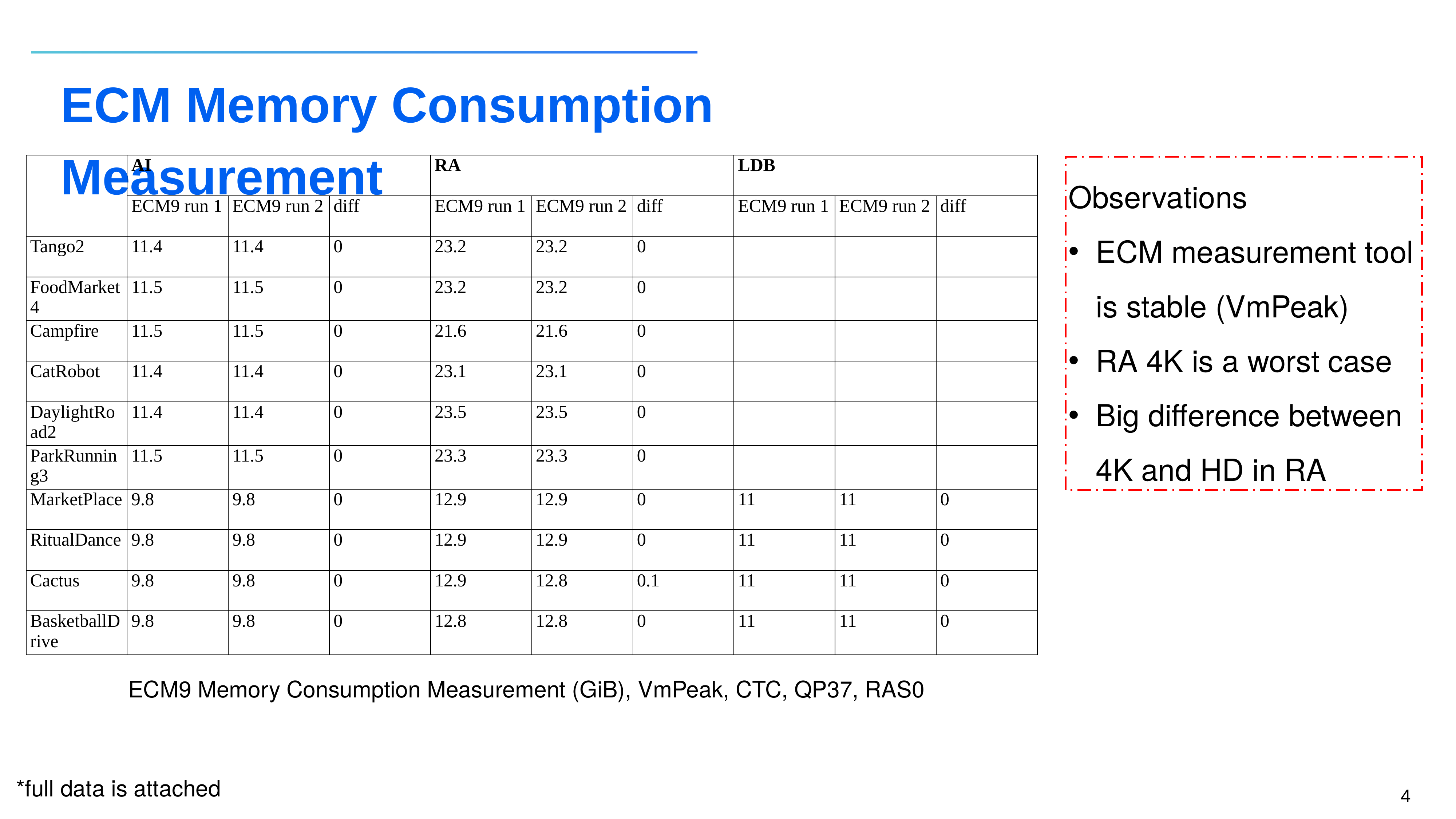

ECM Memory Consumption Measurement
Observations
ECM measurement tool is stable (VmPeak)
RA 4K is a worst case
Big difference between 4K and HD in RA
|  | AI |  |  | RA |  |  | LDB |  |  |
| --- | --- | --- | --- | --- | --- | --- | --- | --- | --- |
|  | ECM9 run 1 | ECM9 run 2 | diff | ECM9 run 1 | ECM9 run 2 | diff | ECM9 run 1 | ECM9 run 2 | diff |
| Tango2 | 11.4 | 11.4 | 0 | 23.2 | 23.2 | 0 |  |  |  |
| FoodMarket4 | 11.5 | 11.5 | 0 | 23.2 | 23.2 | 0 |  |  |  |
| Campfire | 11.5 | 11.5 | 0 | 21.6 | 21.6 | 0 |  |  |  |
| CatRobot | 11.4 | 11.4 | 0 | 23.1 | 23.1 | 0 |  |  |  |
| DaylightRoad2 | 11.4 | 11.4 | 0 | 23.5 | 23.5 | 0 |  |  |  |
| ParkRunning3 | 11.5 | 11.5 | 0 | 23.3 | 23.3 | 0 |  |  |  |
| MarketPlace | 9.8 | 9.8 | 0 | 12.9 | 12.9 | 0 | 11 | 11 | 0 |
| RitualDance | 9.8 | 9.8 | 0 | 12.9 | 12.9 | 0 | 11 | 11 | 0 |
| Cactus | 9.8 | 9.8 | 0 | 12.9 | 12.8 | 0.1 | 11 | 11 | 0 |
| BasketballDrive | 9.8 | 9.8 | 0 | 12.8 | 12.8 | 0 | 11 | 11 | 0 |
ECM9 Memory Consumption Measurement (GiB), VmPeak, CTC, QP37, RAS0
*full data is attached
4